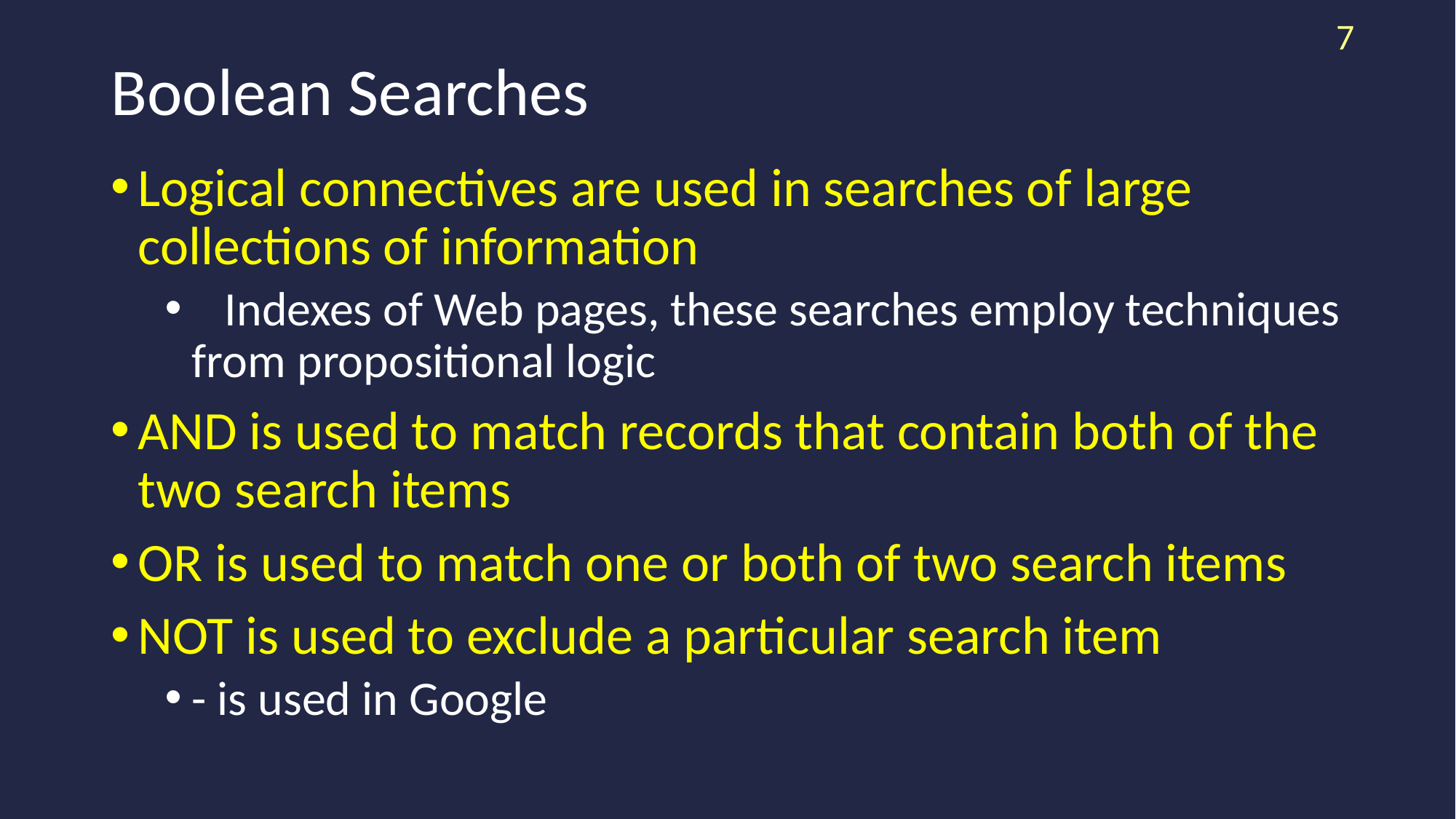

7
# Boolean Searches
Logical connectives are used in searches of large collections of information
   Indexes of Web pages, these searches employ techniques from propositional logic
AND is used to match records that contain both of the two search items
OR is used to match one or both of two search items
NOT is used to exclude a particular search item
- is used in Google